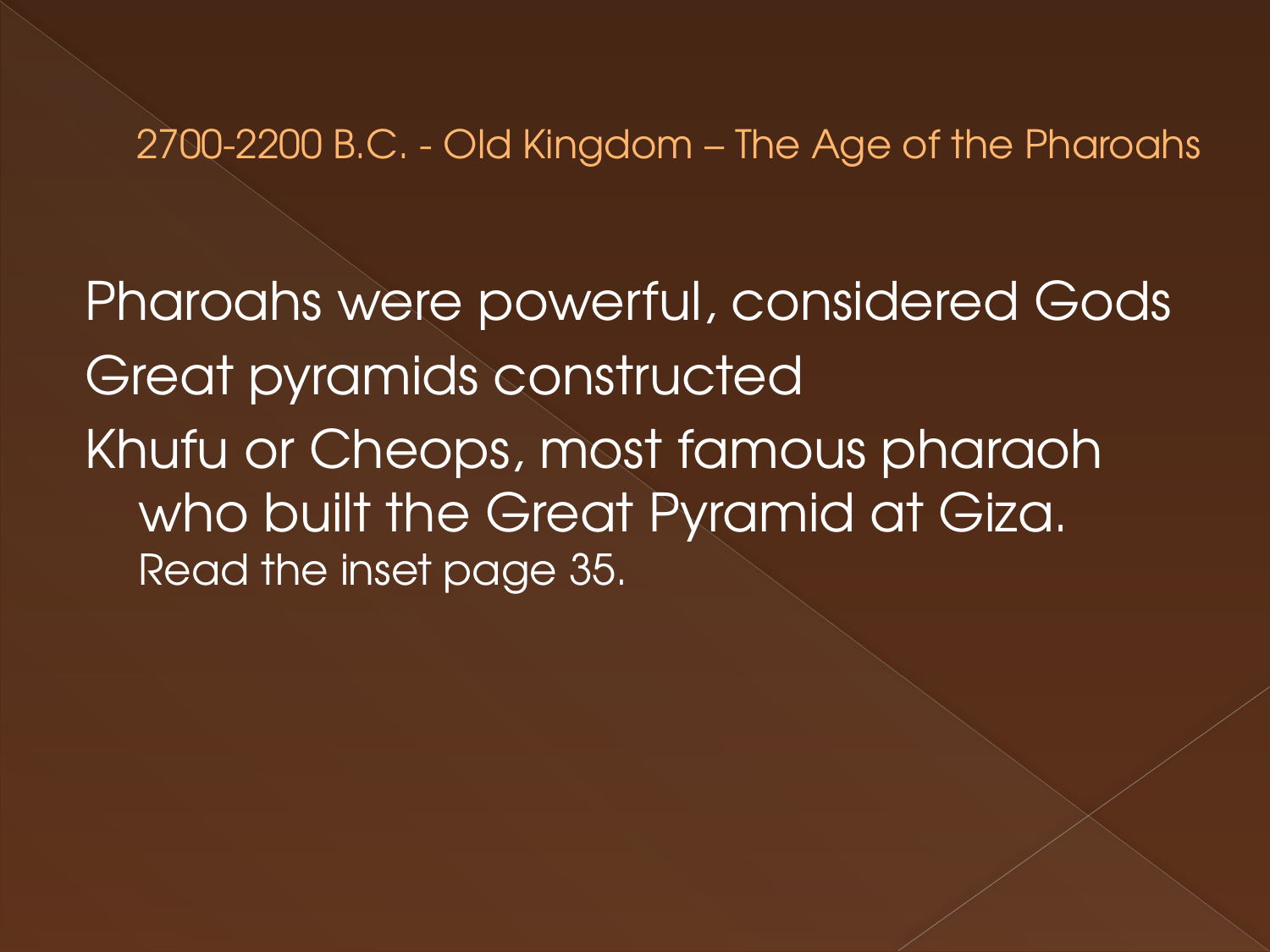

# 2700-2200 B.C. - Old Kingdom – The Age of the Pharoahs
Pharoahs were powerful, considered Gods
Great pyramids constructed
Khufu or Cheops, most famous pharaoh who built the Great Pyramid at Giza.  Read the inset page 35.